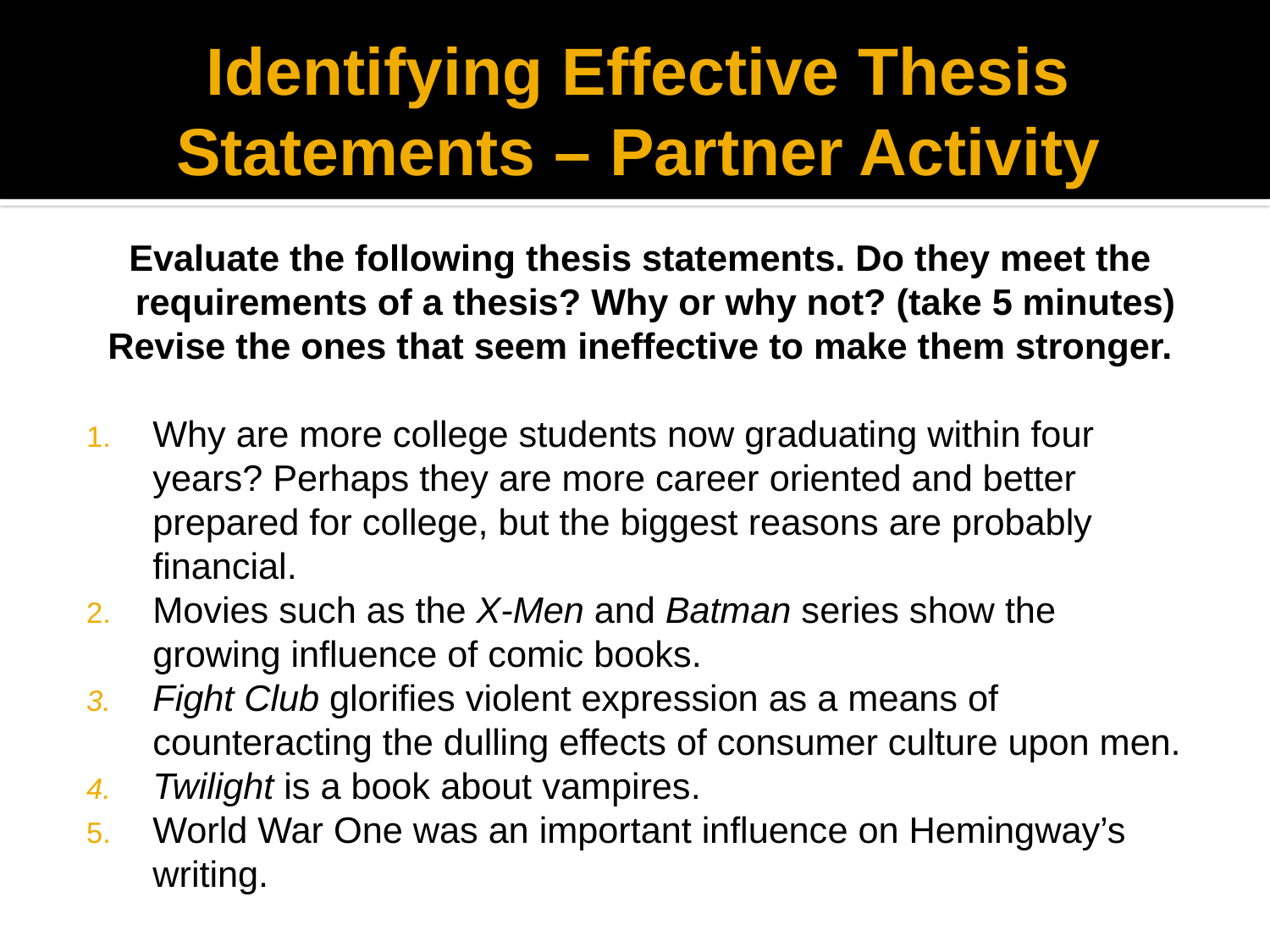

# Identifying Effective Thesis Statements – Partner Activity
Evaluate the following thesis statements. Do they meet the requirements of a thesis? Why or why not? (take 5 minutes)
Revise the ones that seem ineffective to make them stronger.

Why are more college students now graduating within four years? Perhaps they are more career oriented and better prepared for college, but the biggest reasons are probably financial.
Movies such as the X-Men and Batman series show the growing influence of comic books.
Fight Club glorifies violent expression as a means of counteracting the dulling effects of consumer culture upon men.
Twilight is a book about vampires.
World War One was an important influence on Hemingway’s writing.